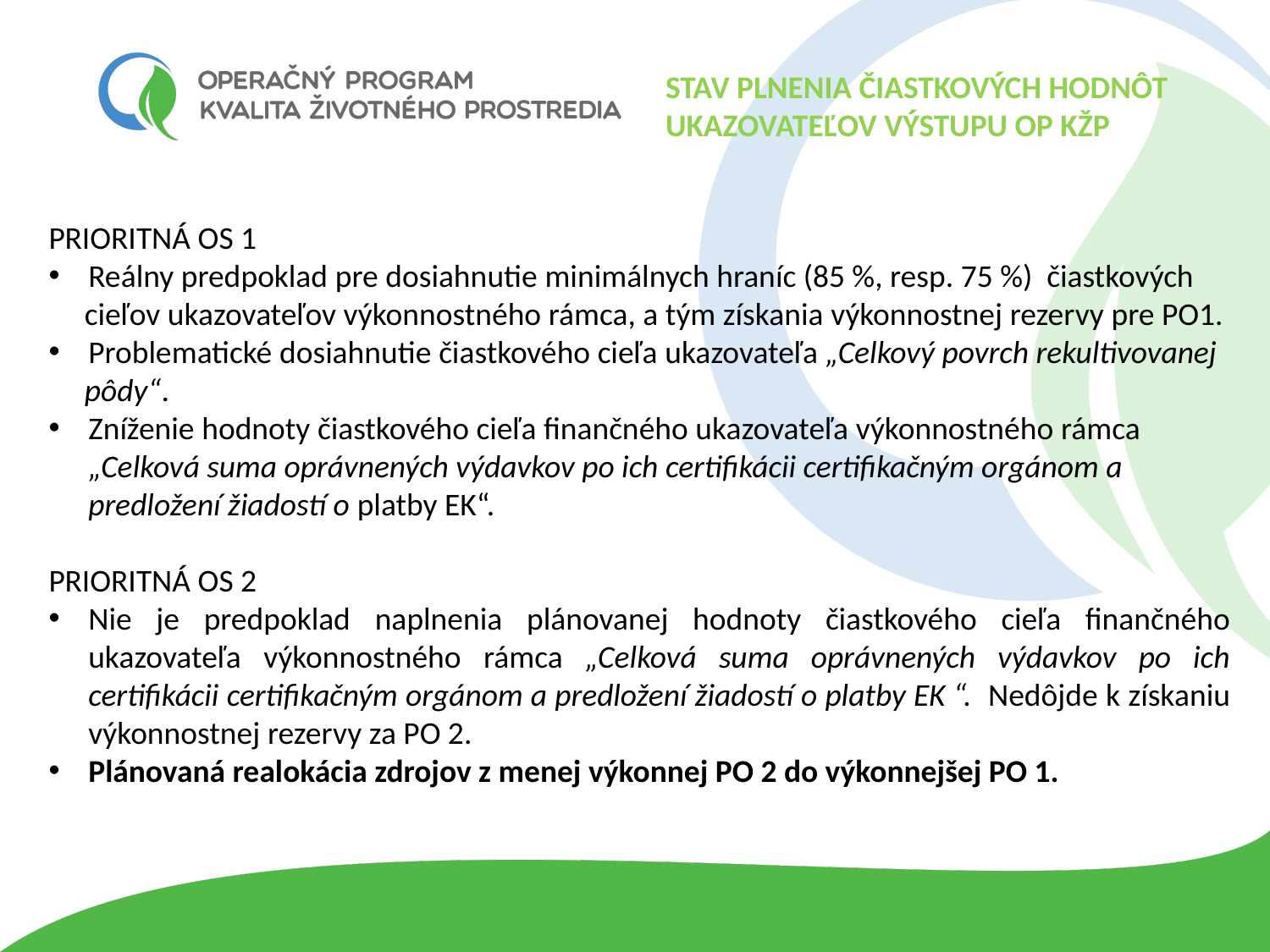

STAV PLNENIA ČIASTKOVÝCH HODNôT UKAZOVATEĽOV VÝSTUPU OP KŽP
PRIORITNÁ OS 1
Reálny predpoklad pre dosiahnutie minimálnych hraníc (85 %, resp. 75 %)  čiastkových
     cieľov ukazovateľov výkonnostného rámca, a tým získania výkonnostnej rezervy pre PO1.
Problematické dosiahnutie čiastkového cieľa ukazovateľa „Celkový povrch rekultivovanej
     pôdy“.
Zníženie hodnoty čiastkového cieľa finančného ukazovateľa výkonnostného rámca „Celková suma oprávnených výdavkov po ich certifikácii certifikačným orgánom a predložení žiadostí o platby EK“.

PRIORITNÁ OS 2
Nie je predpoklad naplnenia plánovanej hodnoty čiastkového cieľa finančného ukazovateľa výkonnostného rámca „Celková suma oprávnených výdavkov po ich certifikácii certifikačným orgánom a predložení žiadostí o platby EK “.  Nedôjde k získaniu výkonnostnej rezervy za PO 2.
Plánovaná realokácia zdrojov z menej výkonnej PO 2 do výkonnejšej PO 1.